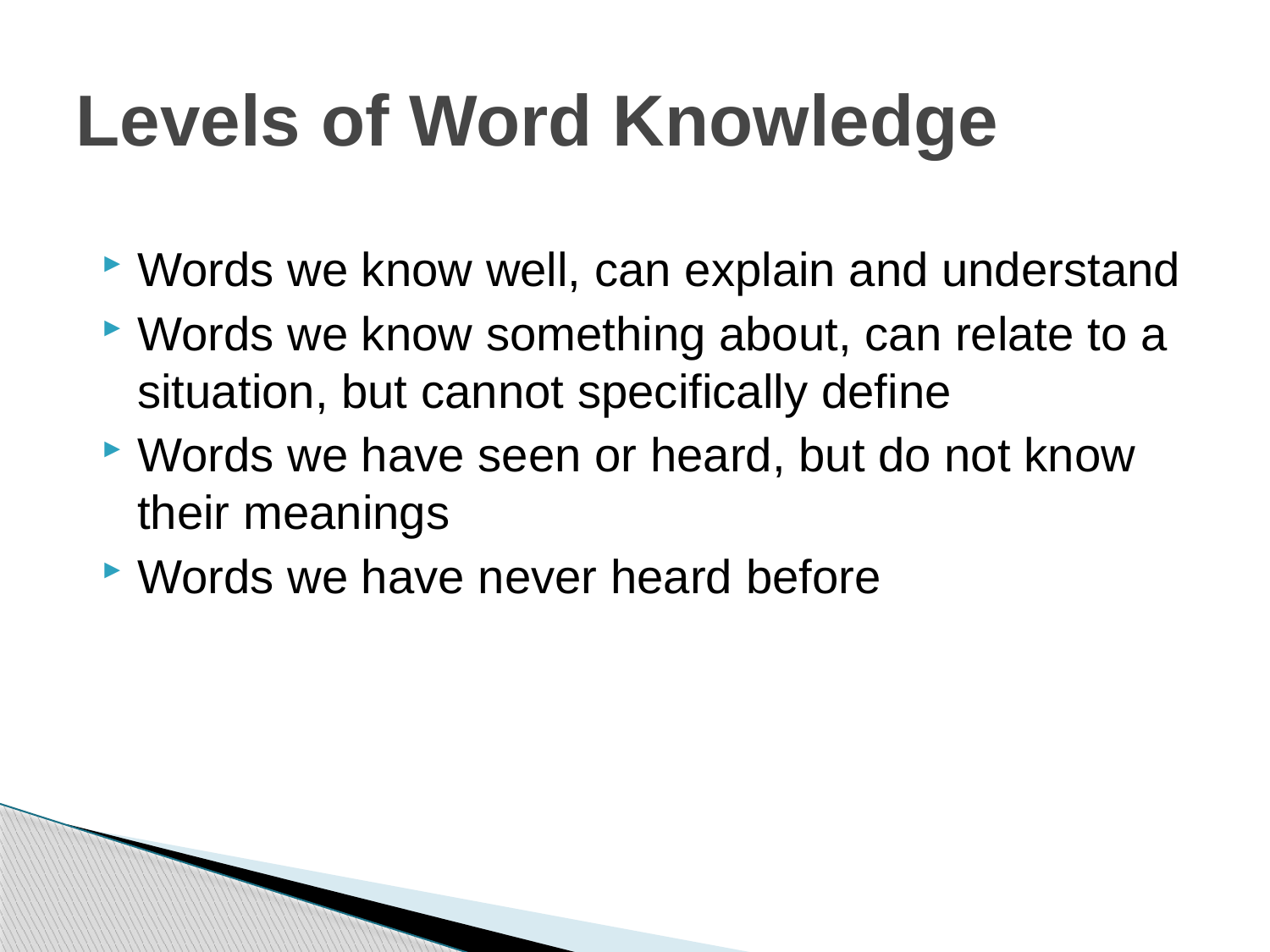

# Levels of Word Knowledge
Words we know well, can explain and understand
Words we know something about, can relate to a situation, but cannot specifically define
Words we have seen or heard, but do not know their meanings
Words we have never heard before